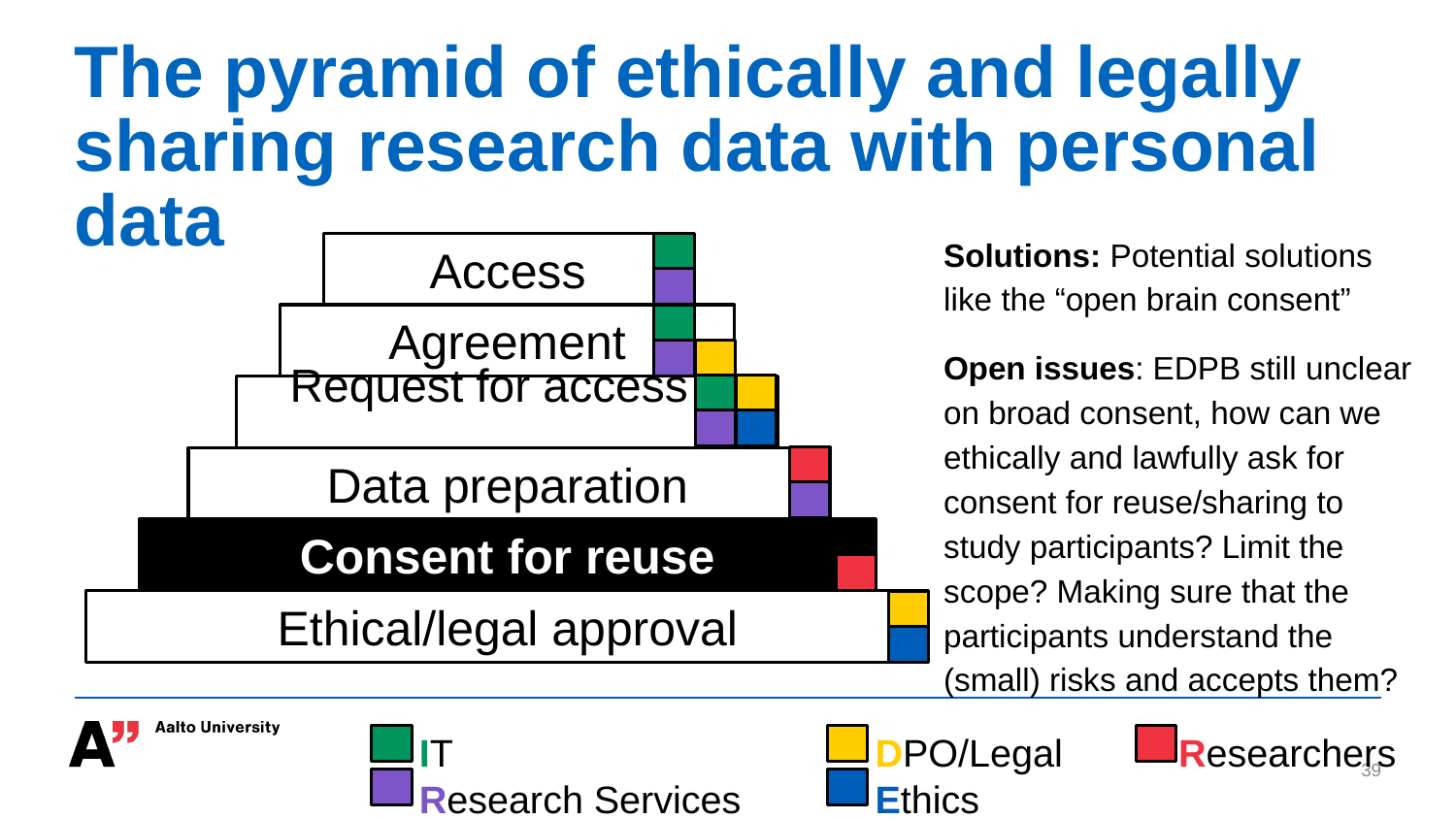

# The pyramid of ethically and legally sharing research data with personal data
Solutions: Potential solutions like the “open brain consent”
Open issues: EDPB still unclear on broad consent, how can we ethically and lawfully ask for consent for reuse/sharing to study participants? Limit the scope? Making sure that the participants understand the (small) risks and accepts them?
Access
Agreement
   Request for access
Data preparation
Consent for reuse
Ethical/legal approval

IT
Research Services
DPO/Legal
Ethics
Researchers

39